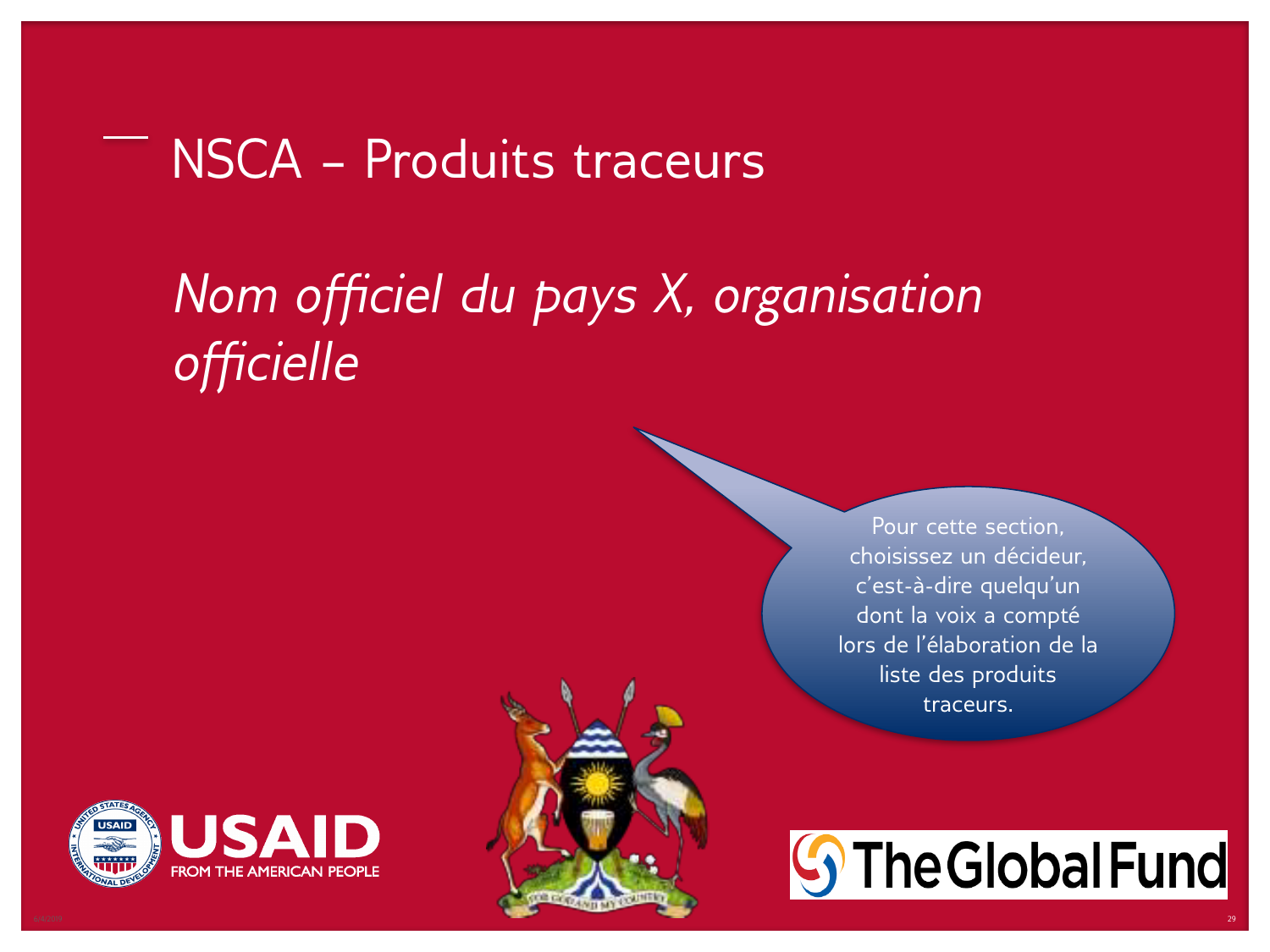

# NSCA – Produits traceurs Nom officiel du pays X, organisation officielle
Pour cette section, choisissez un décideur, c’est-à-dire quelqu’un dont la voix a compté lors de l’élaboration de la liste des produits traceurs.
6/4/2019
29